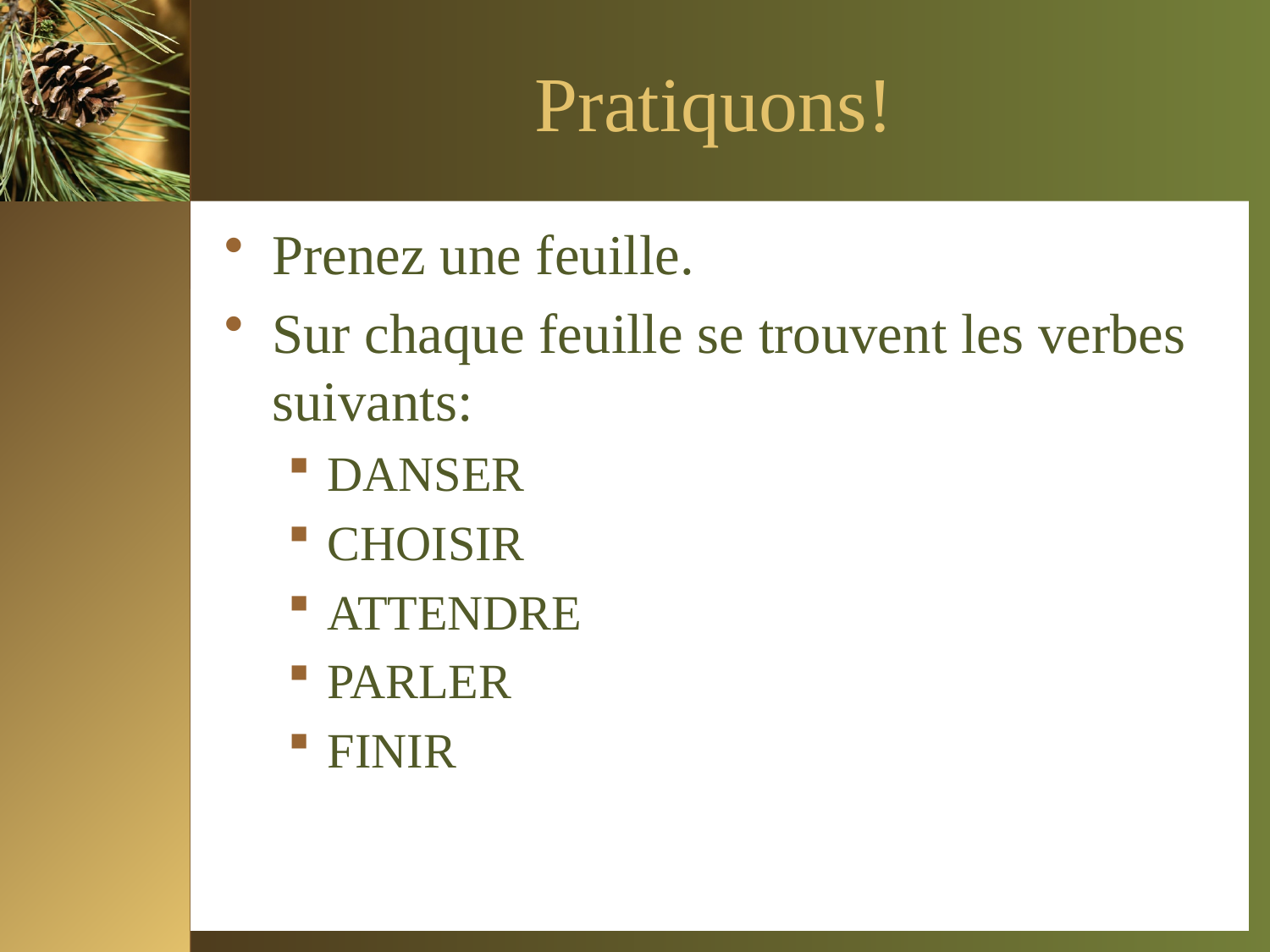

# Pratiquons!
Prenez une feuille.
Sur chaque feuille se trouvent les verbes suivants:
DANSER
CHOISIR
ATTENDRE
PARLER
FINIR